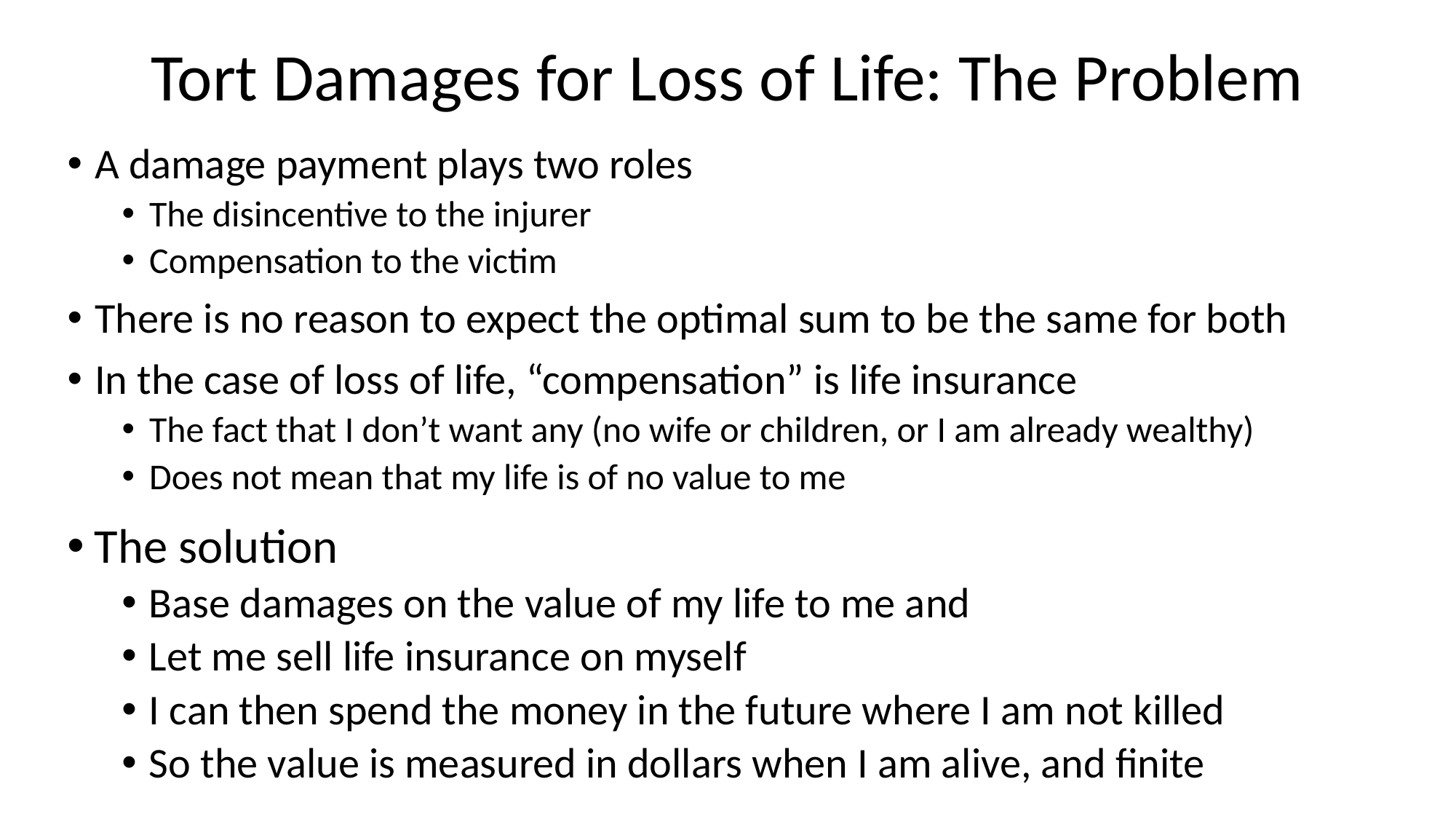

# Tort Damages for Loss of Life: The Problem
A damage payment plays two roles
The disincentive to the injurer
Compensation to the victim
There is no reason to expect the optimal sum to be the same for both
In the case of loss of life, “compensation” is life insurance
The fact that I don’t want any (no wife or children, or I am already wealthy)
Does not mean that my life is of no value to me
The solution
Base damages on the value of my life to me and
Let me sell life insurance on myself
I can then spend the money in the future where I am not killed
So the value is measured in dollars when I am alive, and finite